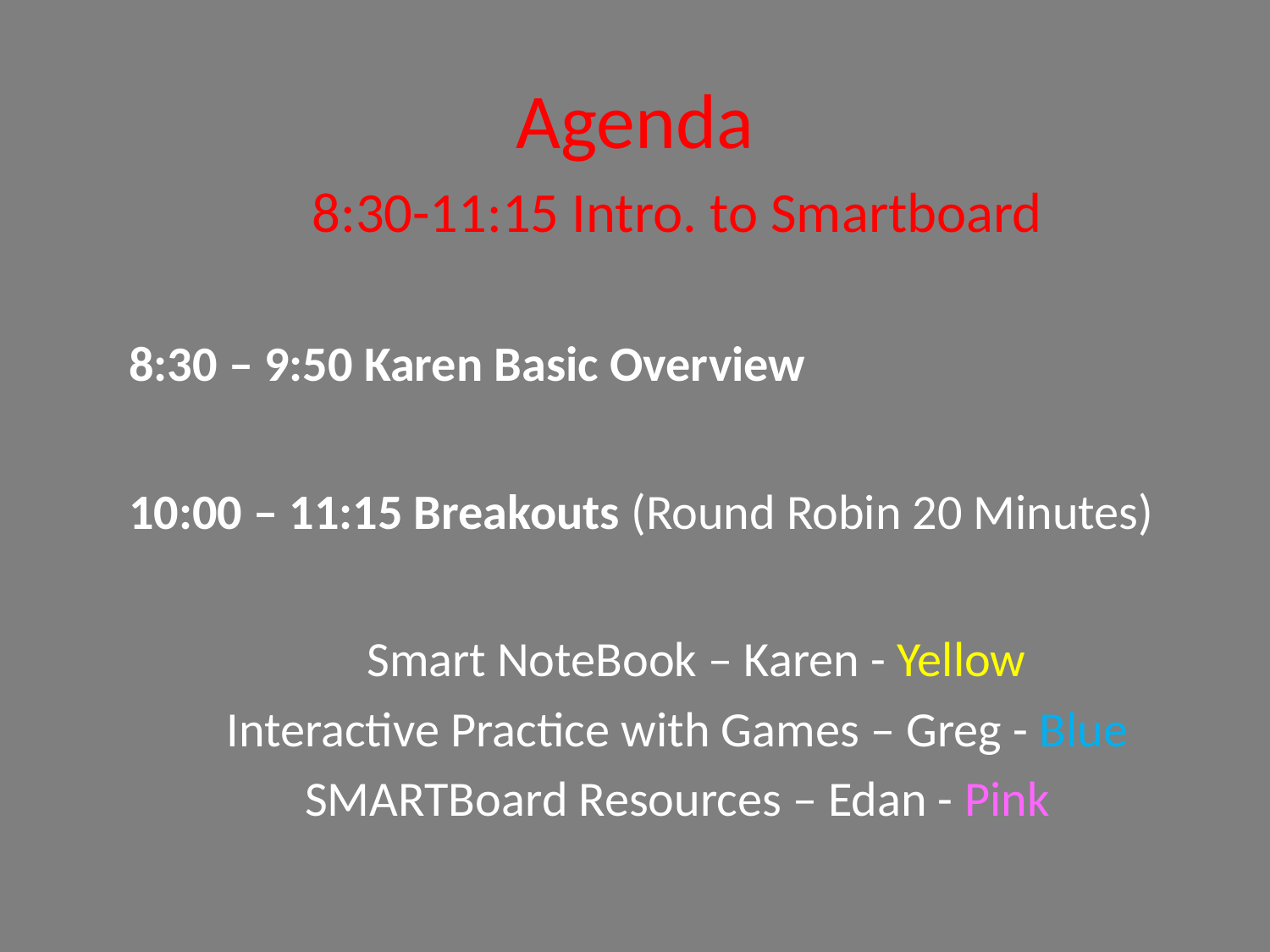

# Agenda
8:30-11:15 Intro. to Smartboard

8:30 – 9:50 Karen Basic Overview

10:00 – 11:15 Breakouts (Round Robin 20 Minutes)

   Smart NoteBook – Karen - Yellow
Interactive Practice with Games – Greg - Blue
SMARTBoard Resources – Edan - Pink